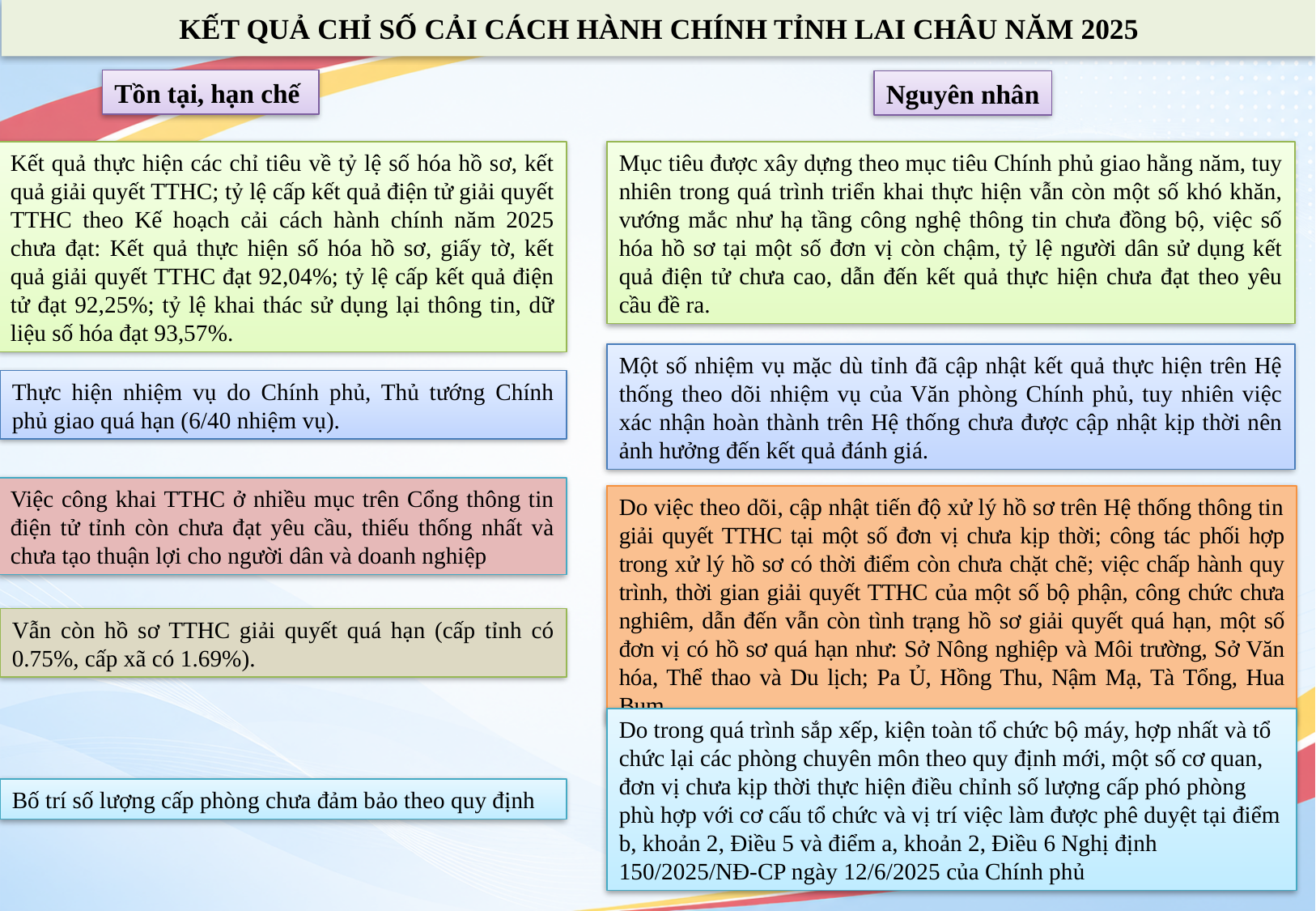

# KẾT QUẢ CHỈ SỐ CẢI CÁCH HÀNH CHÍNH TỈNH LAI CHÂU NĂM 2025
Tồn tại, hạn chế
Nguyên nhân
Kết quả thực hiện các chỉ tiêu về tỷ lệ số hóa hồ sơ, kết quả giải quyết TTHC; tỷ lệ cấp kết quả điện tử giải quyết TTHC theo Kế hoạch cải cách hành chính năm 2025 chưa đạt: Kết quả thực hiện số hóa hồ sơ, giấy tờ, kết quả giải quyết TTHC đạt 92,04%; tỷ lệ cấp kết quả điện tử đạt 92,25%; tỷ lệ khai thác sử dụng lại thông tin, dữ liệu số hóa đạt 93,57%.
Mục tiêu được xây dựng theo mục tiêu Chính phủ giao hằng năm, tuy nhiên trong quá trình triển khai thực hiện vẫn còn một số khó khăn, vướng mắc như hạ tầng công nghệ thông tin chưa đồng bộ, việc số hóa hồ sơ tại một số đơn vị còn chậm, tỷ lệ người dân sử dụng kết quả điện tử chưa cao, dẫn đến kết quả thực hiện chưa đạt theo yêu cầu đề ra.
Một số nhiệm vụ mặc dù tỉnh đã cập nhật kết quả thực hiện trên Hệ thống theo dõi nhiệm vụ của Văn phòng Chính phủ, tuy nhiên việc xác nhận hoàn thành trên Hệ thống chưa được cập nhật kịp thời nên ảnh hưởng đến kết quả đánh giá.
Thực hiện nhiệm vụ do Chính phủ, Thủ tướng Chính phủ giao quá hạn (6/40 nhiệm vụ).
Việc công khai TTHC ở nhiều mục trên Cổng thông tin điện tử tỉnh còn chưa đạt yêu cầu, thiếu thống nhất và chưa tạo thuận lợi cho người dân và doanh nghiệp
Do việc theo dõi, cập nhật tiến độ xử lý hồ sơ trên Hệ thống thông tin giải quyết TTHC tại một số đơn vị chưa kịp thời; công tác phối hợp trong xử lý hồ sơ có thời điểm còn chưa chặt chẽ; việc chấp hành quy trình, thời gian giải quyết TTHC của một số bộ phận, công chức chưa nghiêm, dẫn đến vẫn còn tình trạng hồ sơ giải quyết quá hạn, một số đơn vị có hồ sơ quá hạn như: Sở Nông nghiệp và Môi trường, Sở Văn hóa, Thể thao và Du lịch; Pa Ủ, Hồng Thu, Nậm Mạ, Tà Tổng, Hua Bum.
Vẫn còn hồ sơ TTHC giải quyết quá hạn (cấp tỉnh có 0.75%, cấp xã có 1.69%).
Do trong quá trình sắp xếp, kiện toàn tổ chức bộ máy, hợp nhất và tổ chức lại các phòng chuyên môn theo quy định mới, một số cơ quan, đơn vị chưa kịp thời thực hiện điều chỉnh số lượng cấp phó phòng phù hợp với cơ cấu tổ chức và vị trí việc làm được phê duyệt tại điểm b, khoản 2, Điều 5 và điểm a, khoản 2, Điều 6 Nghị định 150/2025/NĐ-CP ngày 12/6/2025 của Chính phủ
Bố trí số lượng cấp phòng chưa đảm bảo theo quy định